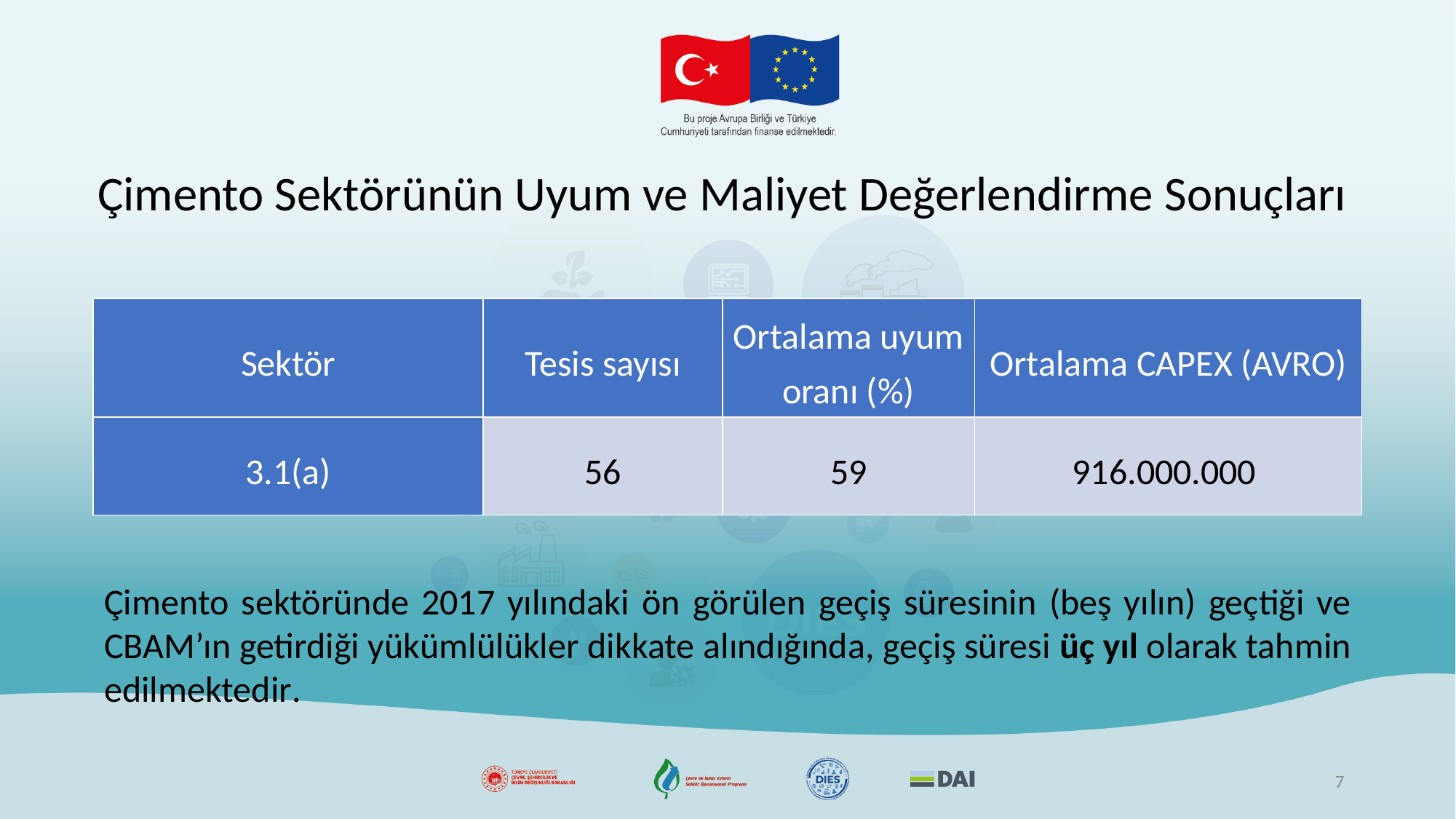

# Çimento Sektörünün Uyum ve Maliyet Değerlendirme Sonuçları
| Sektör | Tesis sayısı | Ortalama uyum oranı (%) | Ortalama CAPEX (AVRO) |
| --- | --- | --- | --- |
| 3.1(a) | 56 | 59 | 916.000.000 |
Çimento sektöründe 2017 yılındaki ön görülen geçiş süresinin (beş yılın) geçtiği ve CBAM’ın getirdiği yükümlülükler dikkate alındığında, geçiş süresi üç yıl olarak tahmin edilmektedir.
7